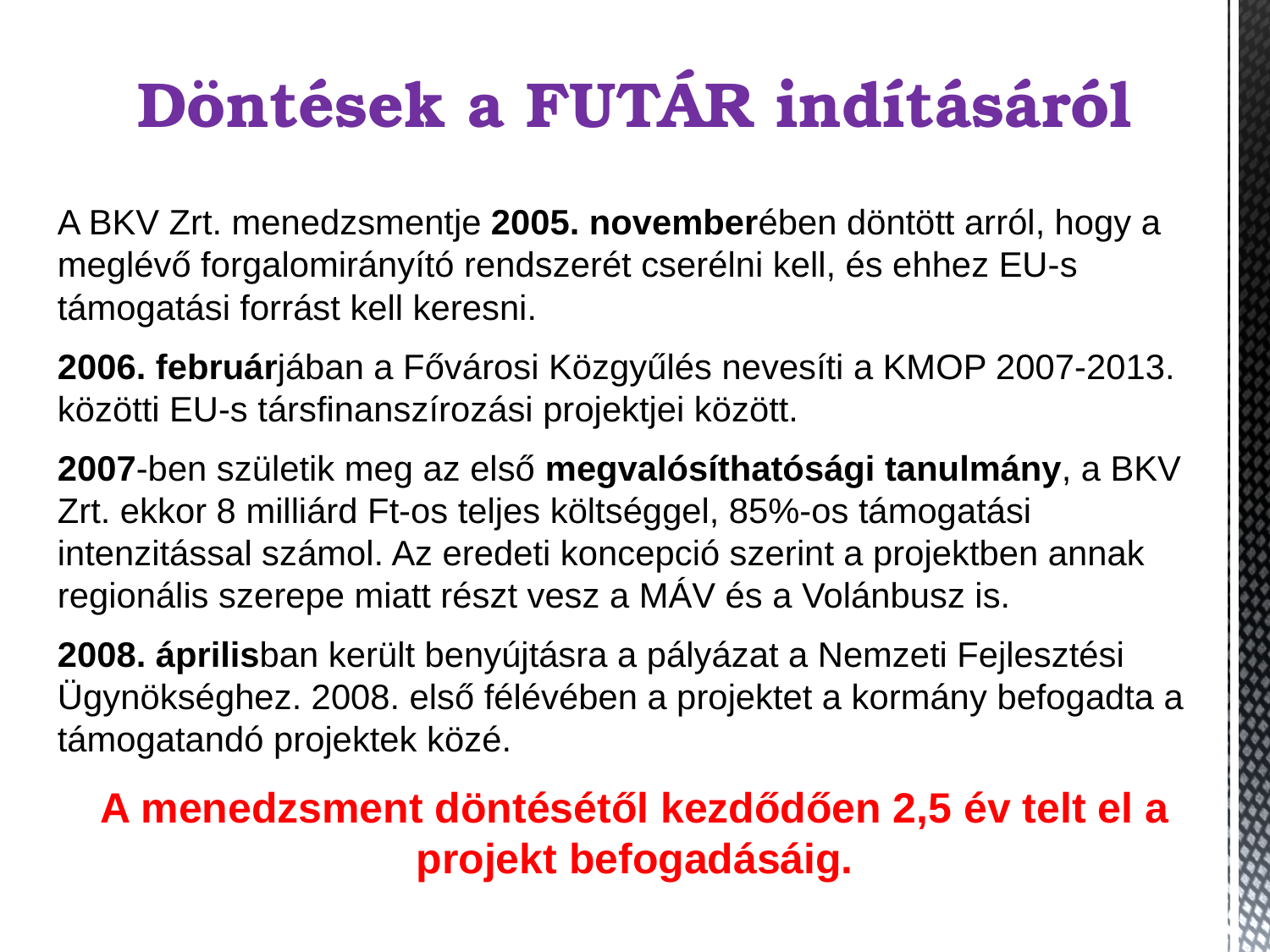

# Döntések a FUTÁR indításáról
A BKV Zrt. menedzsmentje 2005. novemberében döntött arról, hogy a meglévő forgalomirányító rendszerét cserélni kell, és ehhez EU-s támogatási forrást kell keresni.
2006. februárjában a Fővárosi Közgyűlés nevesíti a KMOP 2007-2013. közötti EU-s társfinanszírozási projektjei között.
2007-ben születik meg az első megvalósíthatósági tanulmány, a BKV Zrt. ekkor 8 milliárd Ft-os teljes költséggel, 85%-os támogatási intenzitással számol. Az eredeti koncepció szerint a projektben annak regionális szerepe miatt részt vesz a MÁV és a Volánbusz is.
2008. áprilisban került benyújtásra a pályázat a Nemzeti Fejlesztési Ügynökséghez. 2008. első félévében a projektet a kormány befogadta a támogatandó projektek közé.
A menedzsment döntésétől kezdődően 2,5 év telt el a projekt befogadásáig.